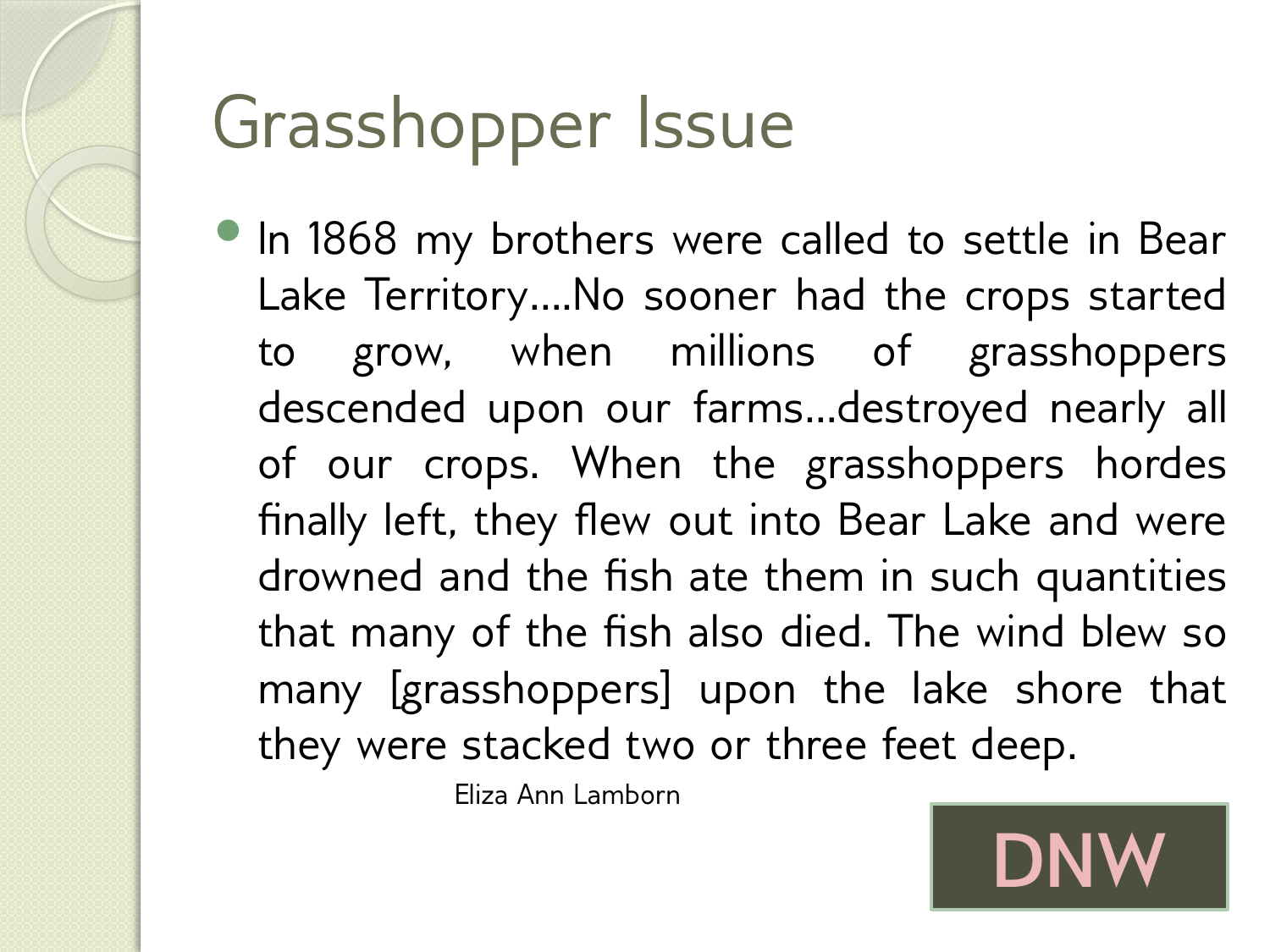

# Grasshopper Issue
In 1868 my brothers were called to settle in Bear Lake Territory….No sooner had the crops started to grow, when millions of grasshoppers descended upon our farms…destroyed nearly all of our crops. When the grasshoppers hordes finally left, they flew out into Bear Lake and were drowned and the fish ate them in such quantities that many of the fish also died. The wind blew so many [grasshoppers] upon the lake shore that they were stacked two or three feet deep.
Eliza Ann Lamborn
DNW